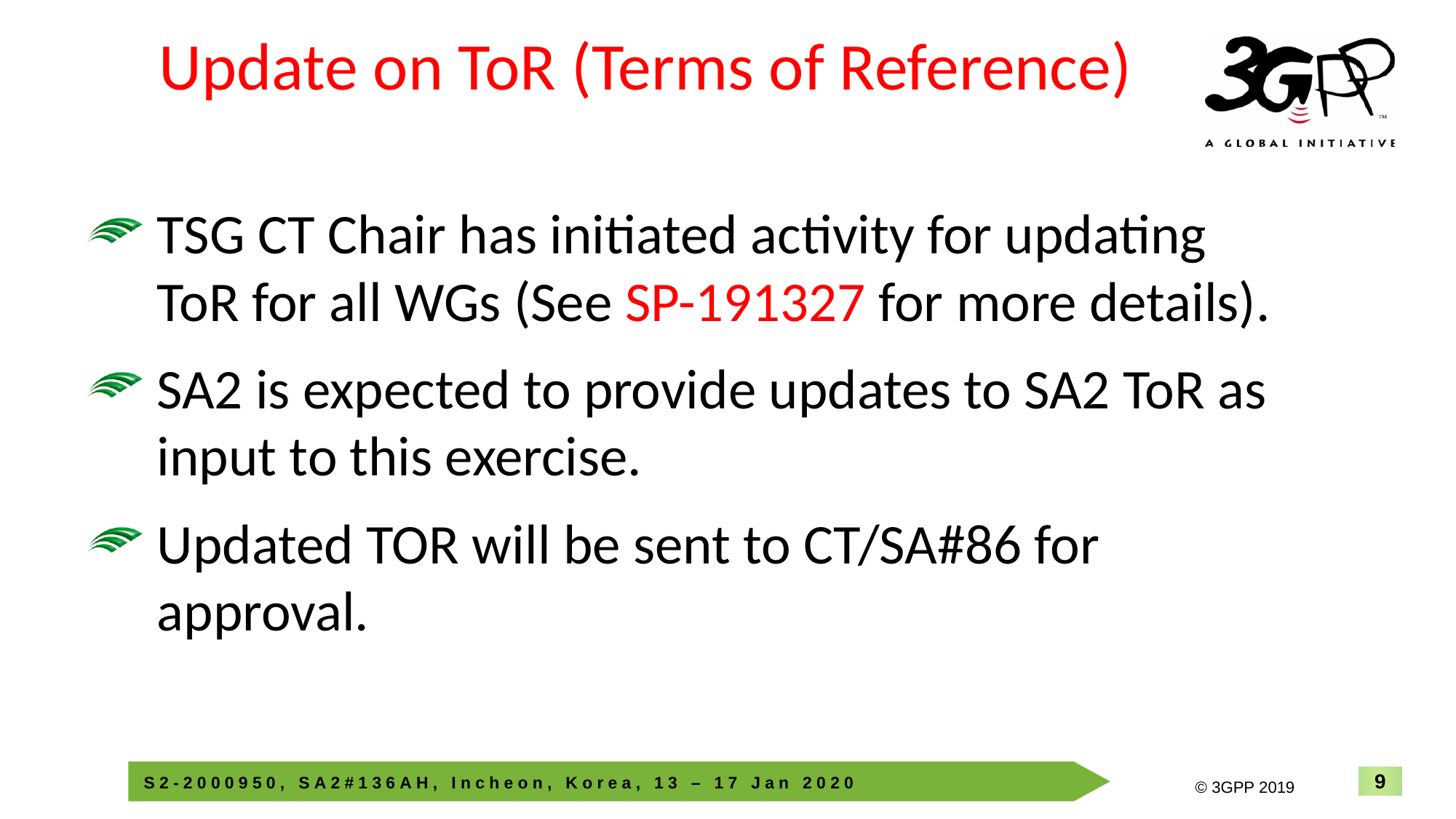

9
INTEL CONFIDENTIAL
# Update on ToR (Terms of Reference)
TSG CT Chair has initiated activity for updating ToR for all WGs (See SP-191327 for more details).
SA2 is expected to provide updates to SA2 ToR as input to this exercise.
Updated TOR will be sent to CT/SA#86 for approval.